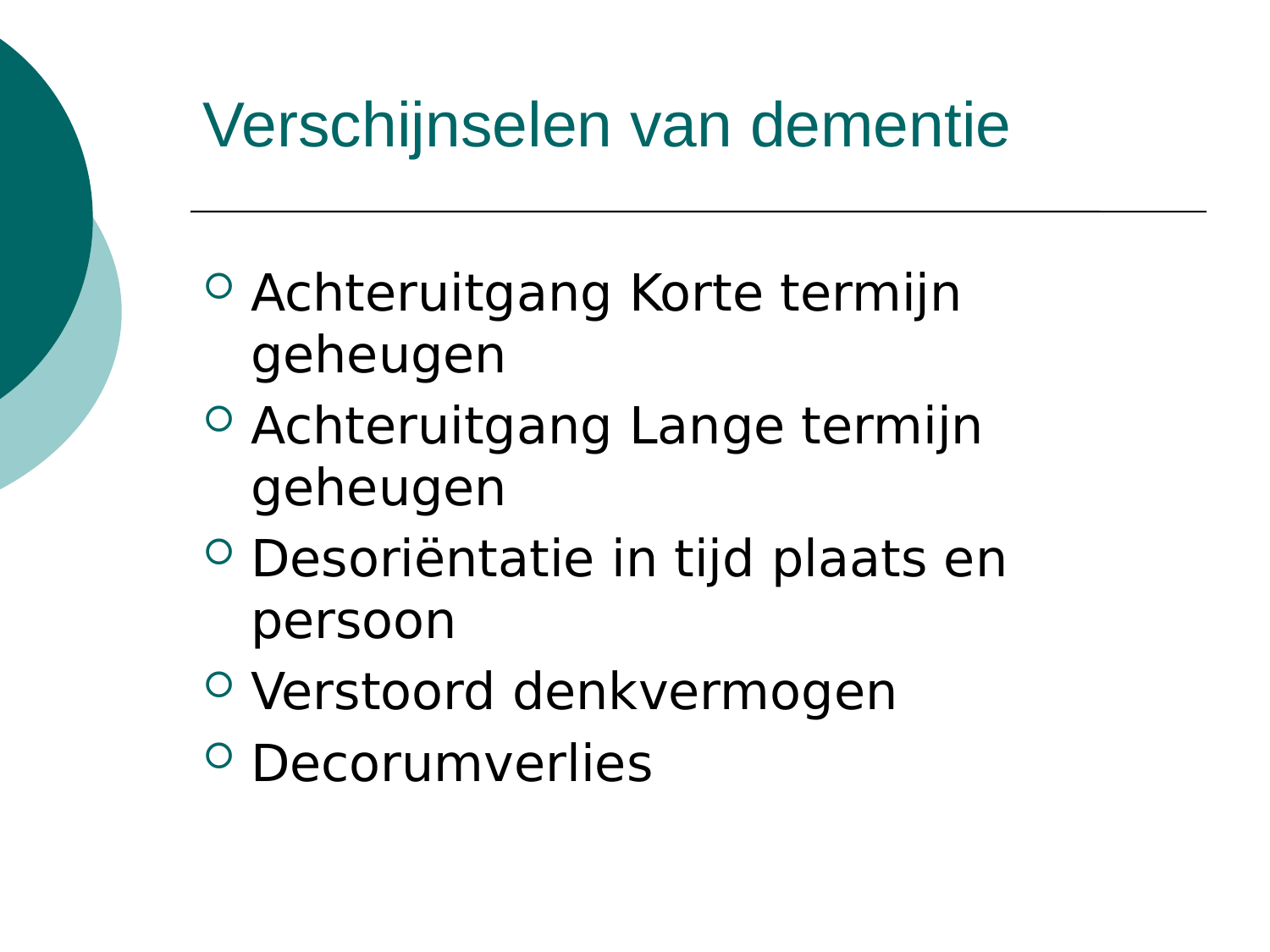

Verschijnselen van dementie
Achteruitgang Korte termijn geheugen
Achteruitgang Lange termijn geheugen
Desoriëntatie in tijd plaats en persoon
Verstoord denkvermogen
Decorumverlies